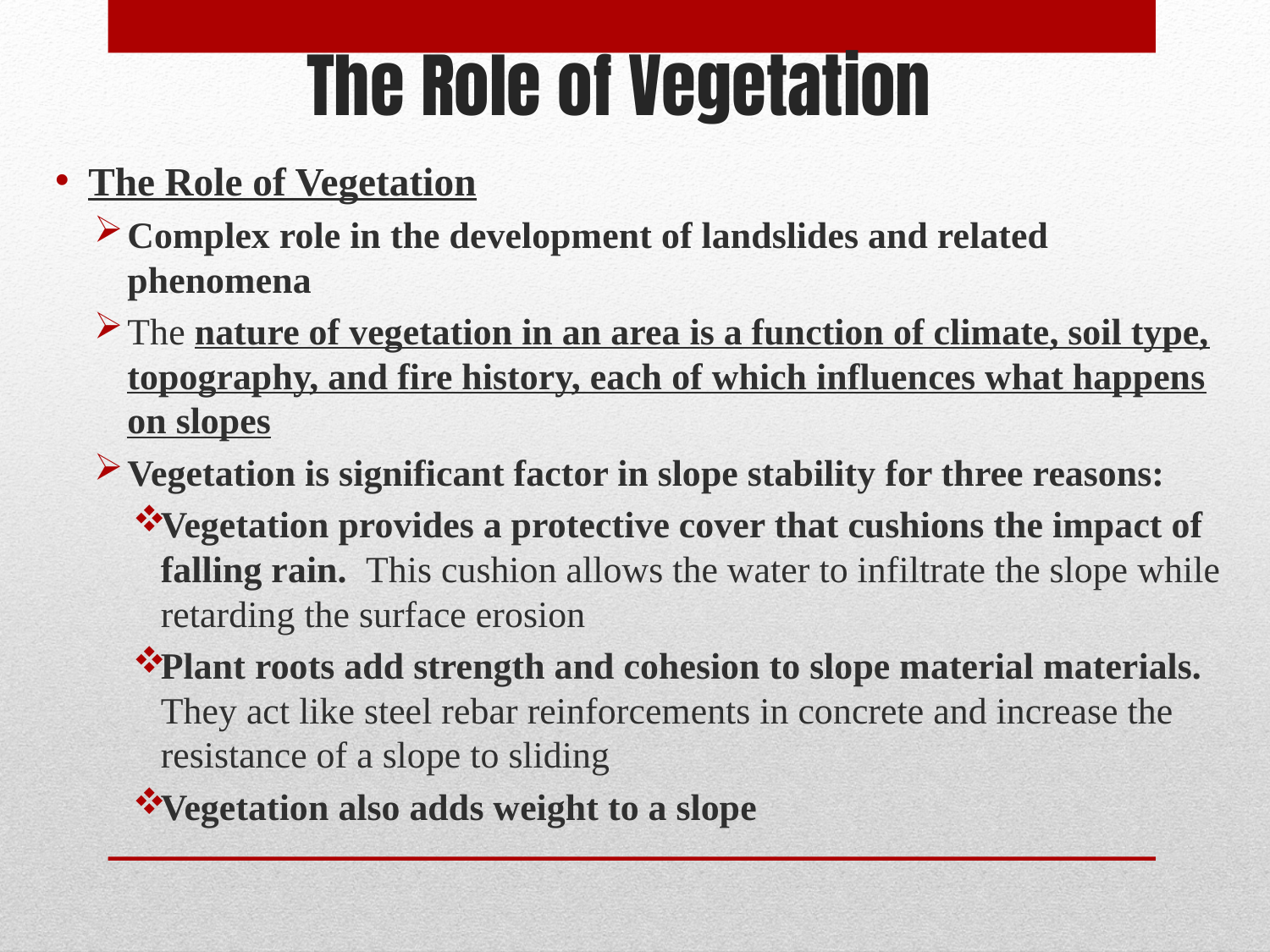

The Role of Vegetation
The Role of Vegetation
Complex role in the development of landslides and related phenomena
The nature of vegetation in an area is a function of climate, soil type, topography, and fire history, each of which influences what happens on slopes
Vegetation is significant factor in slope stability for three reasons:
Vegetation provides a protective cover that cushions the impact of falling rain.  This cushion allows the water to infiltrate the slope while retarding the surface erosion
Plant roots add strength and cohesion to slope material materials.  They act like steel rebar reinforcements in concrete and increase the resistance of a slope to sliding
Vegetation also adds weight to a slope